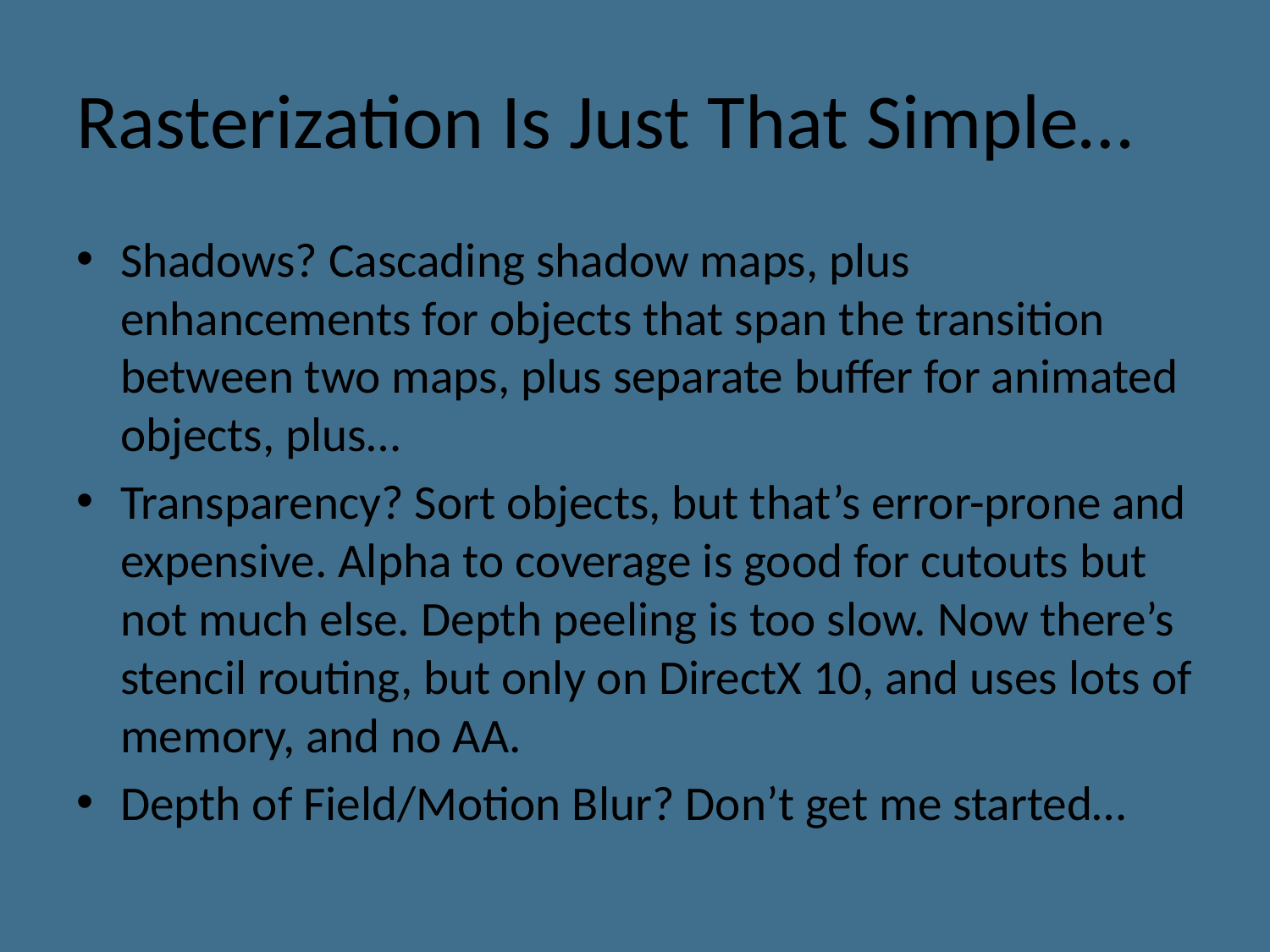

# Rasterization Is Just That Simple…
Shadows? Cascading shadow maps, plus enhancements for objects that span the transition between two maps, plus separate buffer for animated objects, plus…
Transparency? Sort objects, but that’s error-prone and expensive. Alpha to coverage is good for cutouts but not much else. Depth peeling is too slow. Now there’s stencil routing, but only on DirectX 10, and uses lots of memory, and no AA.
Depth of Field/Motion Blur? Don’t get me started…